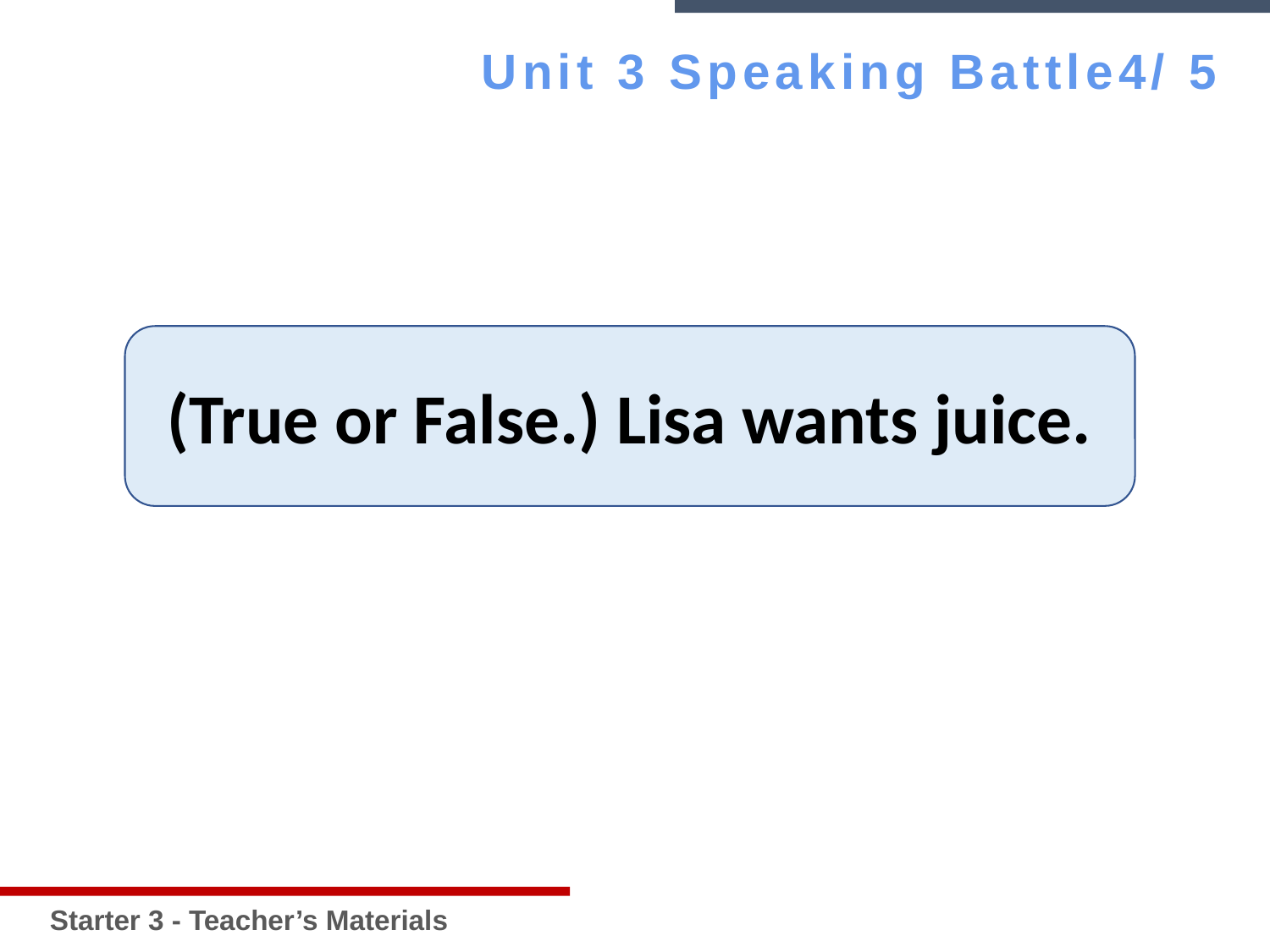

Starter 3 - Teacher’s Materials
Unit 3 Speaking Battle4/ 5
(True or False.) Lisa wants juice.